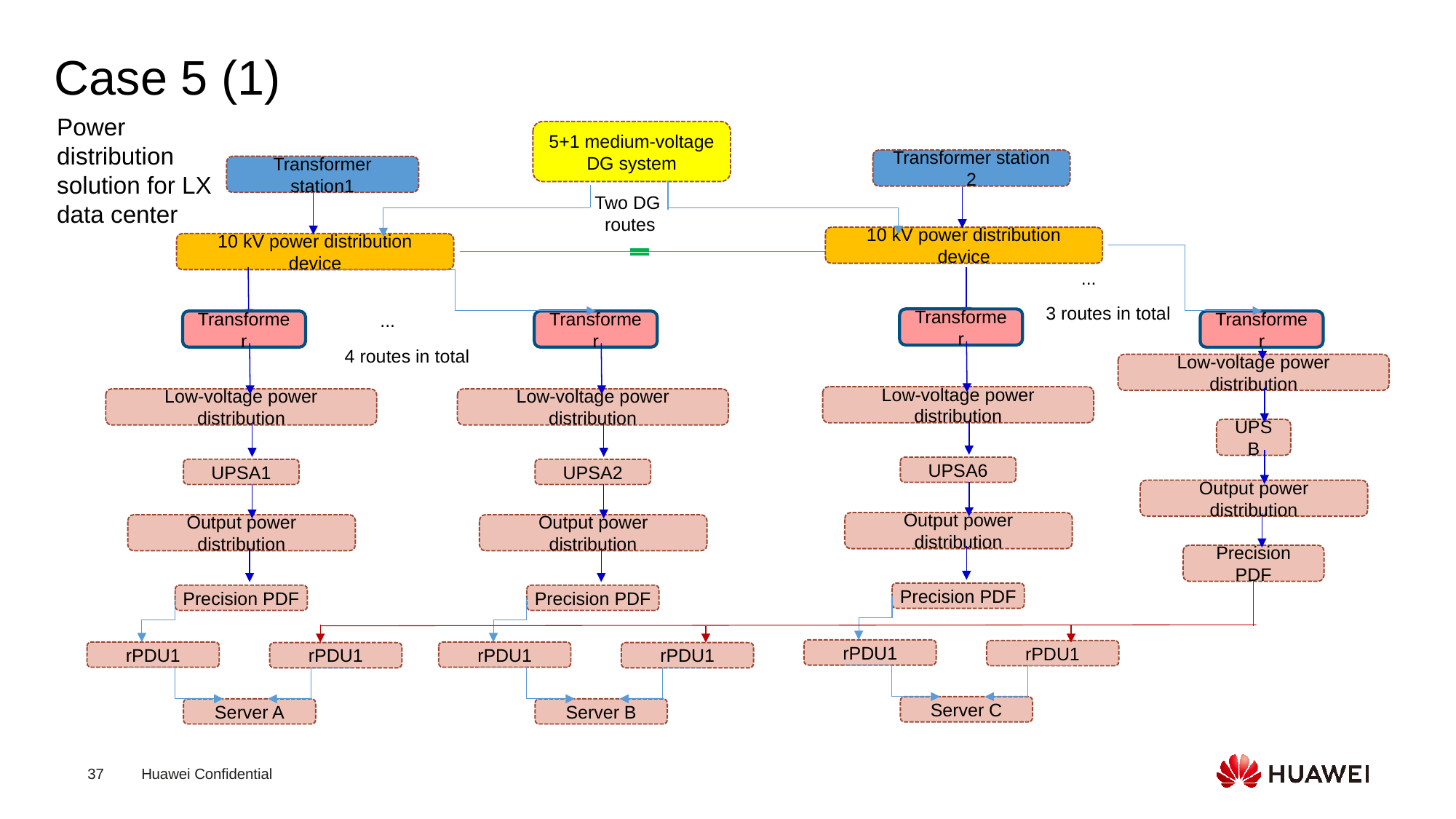

# Case 5 (1)
Power distribution solution for LX data center
5+1 medium-voltage
DG system
Transformer station 2
Transformer station1
10 kV power distribution device
10 kV power distribution device

...
Transformer
Low-voltage power distribution
UPSA6
Output power distribution
Precision PDF
rPDU1
rPDU1
Server C
...
3 routes in total
Transformer
Transformer
Transformer
Low-voltage power distribution
UPSB
Output power distribution
Precision PDF
4 routes in total
Low-voltage power distribution
UPSA1
Output power distribution
Precision PDF
rPDU1
rPDU1
Server A
Low-voltage power distribution
UPSA2
Output power distribution
Precision PDF
rPDU1
rPDU1
Server B
Two DG
routes